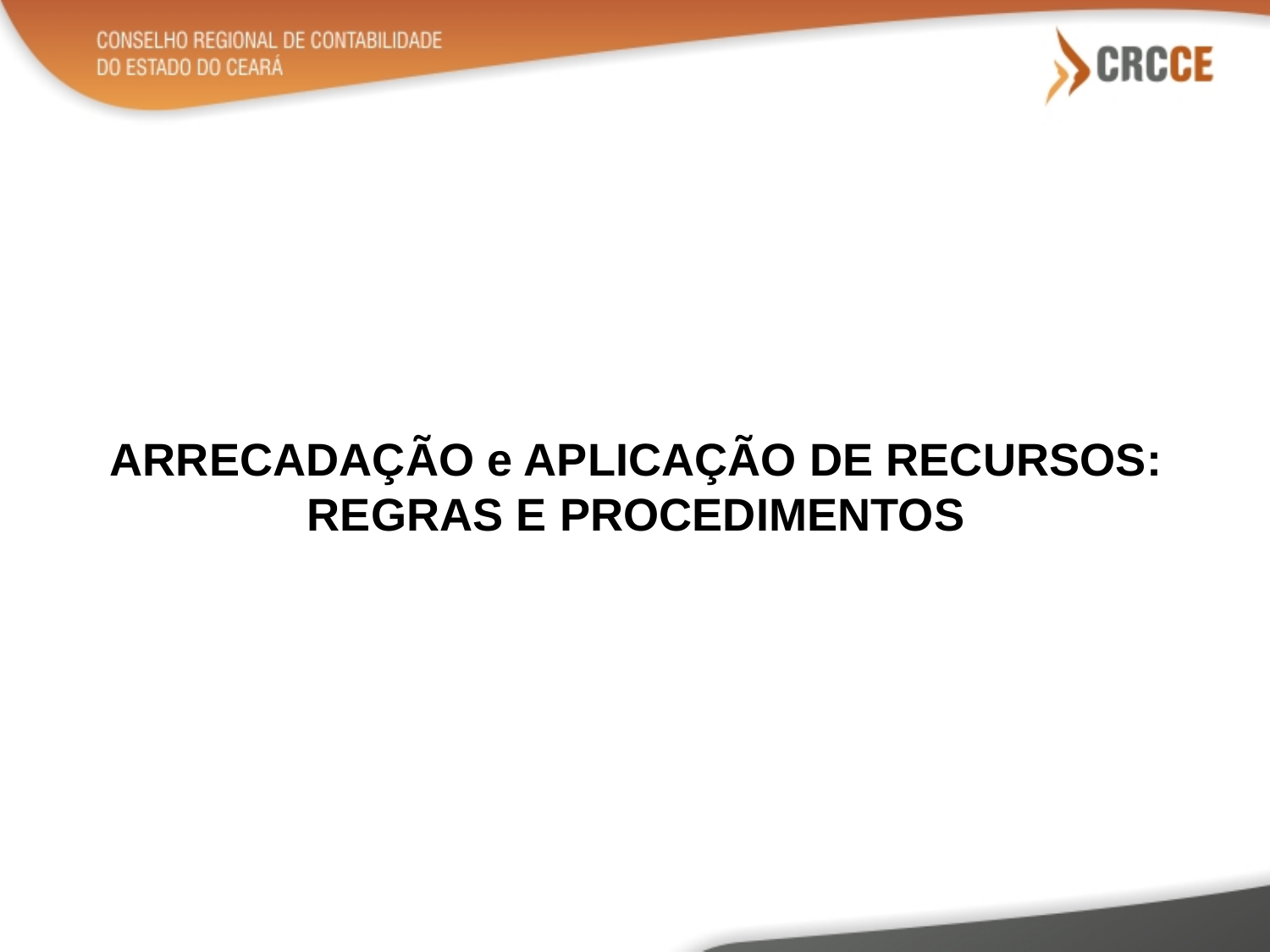

# ARRECADAÇÃO e APLICAÇÃO DE RECURSOS: REGRAS E PROCEDIMENTOS